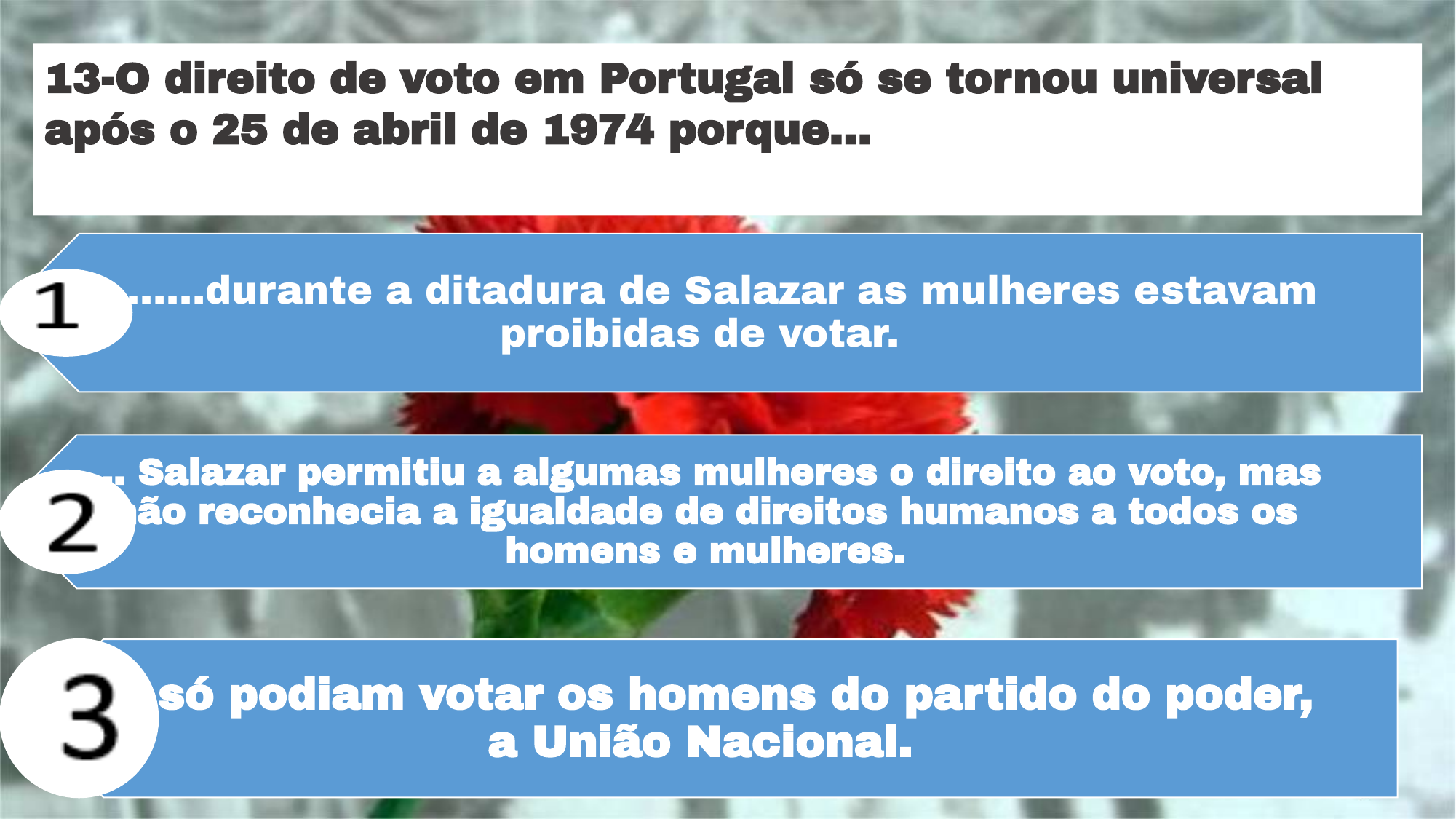

# 13-O direito de voto em Portugal só se tornou universal após o 25 de abril de 1974 porque…
   ……durante a ditadura de Salazar as mulheres estavam proibidas de votar.
… Salazar permitiu a algumas mulheres o direito ao voto, mas não reconhecia a igualdade de direitos humanos a todos os homens e mulheres.
 …só podiam votar os homens do partido do poder, a União Nacional.